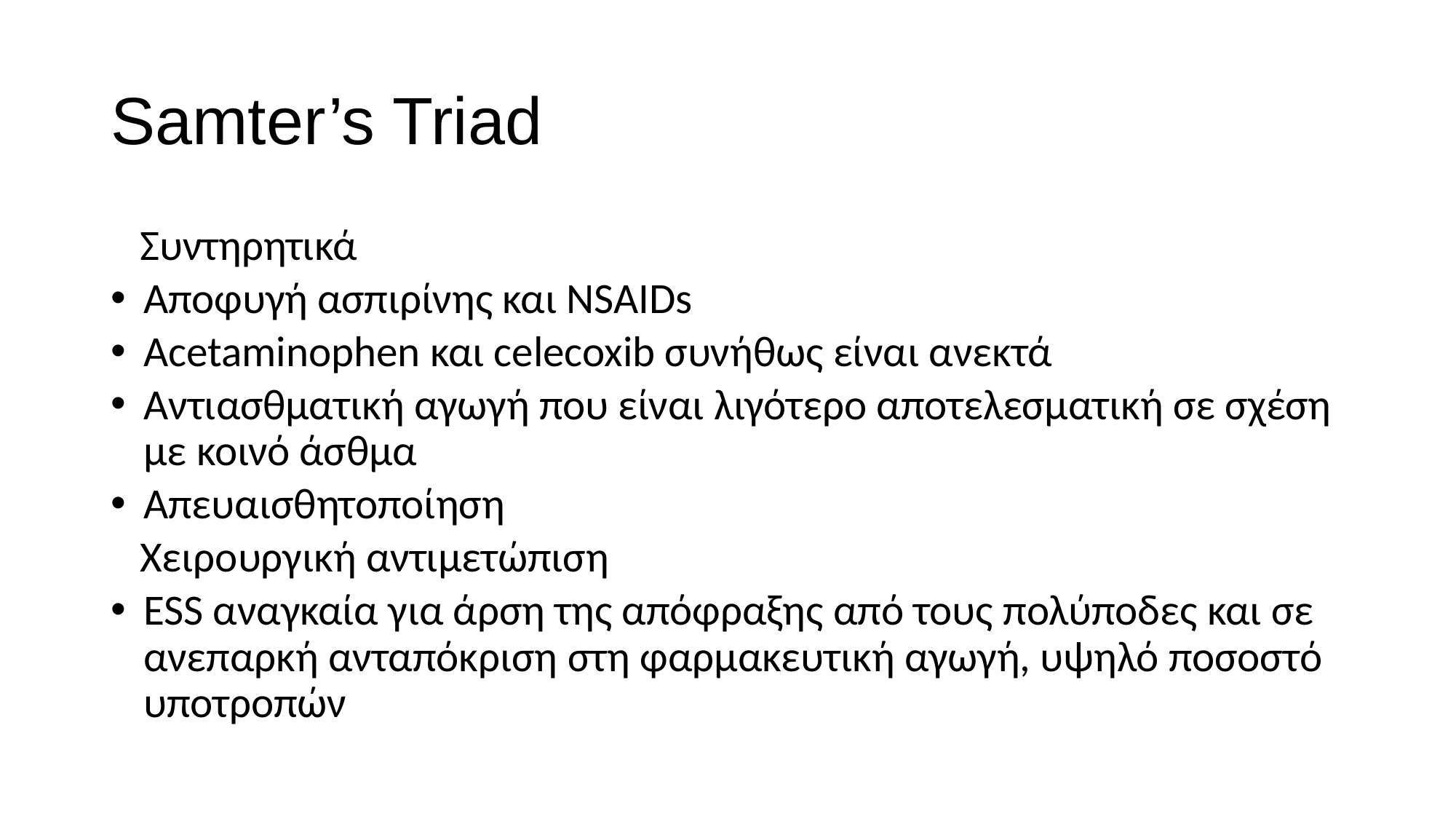

# Samter’s Triad
   Συντηρητικά
Αποφυγή ασπιρίνης και NSAIDs
Acetaminophen και celecoxib συνήθως είναι ανεκτά
Αντιασθματική αγωγή που είναι λιγότερο αποτελεσματική σε σχέση με κοινό άσθμα
Απευαισθητοποίηση
   Χειρουργική αντιμετώπιση
ESS αναγκαία για άρση της απόφραξης από τους πολύποδες και σε ανεπαρκή ανταπόκριση στη φαρμακευτική αγωγή, υψηλό ποσοστό υποτροπών